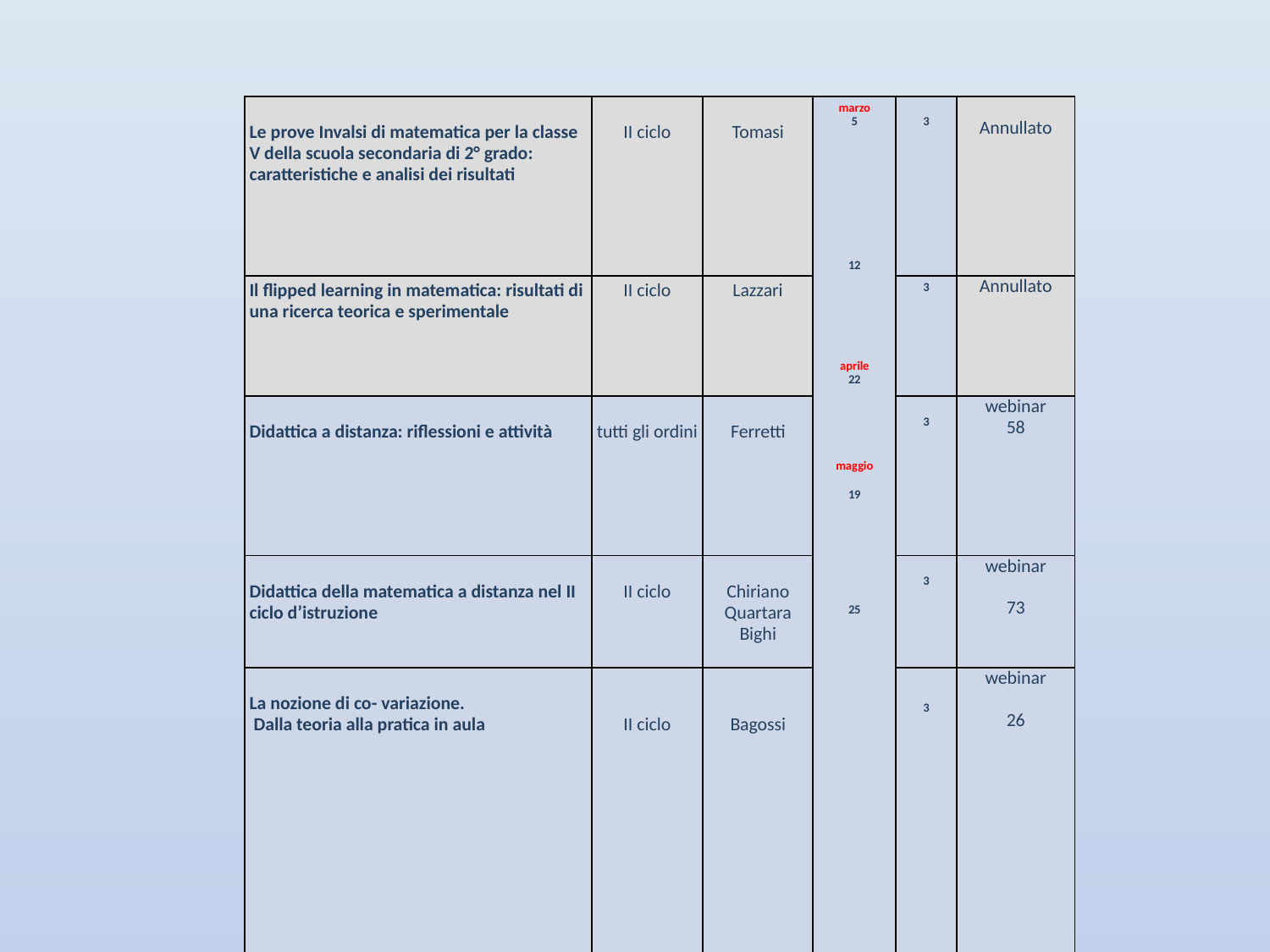

| Le prove Invalsi di matematica per la classe V della scuola secondaria di 2° grado: caratteristiche e analisi dei risultati | II ciclo | Tomasi | marzo 5             12             aprile 22           maggio   19               25 | 3 | Annullato |
| --- | --- | --- | --- | --- | --- |
| Il flipped learning in matematica: risultati di una ricerca teorica e sperimentale | II ciclo | Lazzari |  | 3 | Annullato |
| Didattica a distanza: riflessioni e attività | tutti gli ordini | Ferretti |  | 3 | webinar 58 |
| Didattica della matematica a distanza nel II ciclo d’istruzione | II ciclo | Chiriano Quartara Bighi |  | 3 | webinar   73 |
| La nozione di co- variazione. Dalla teoria alla pratica in aula | II ciclo | Bagossi |  | 3 | webinar   26 |